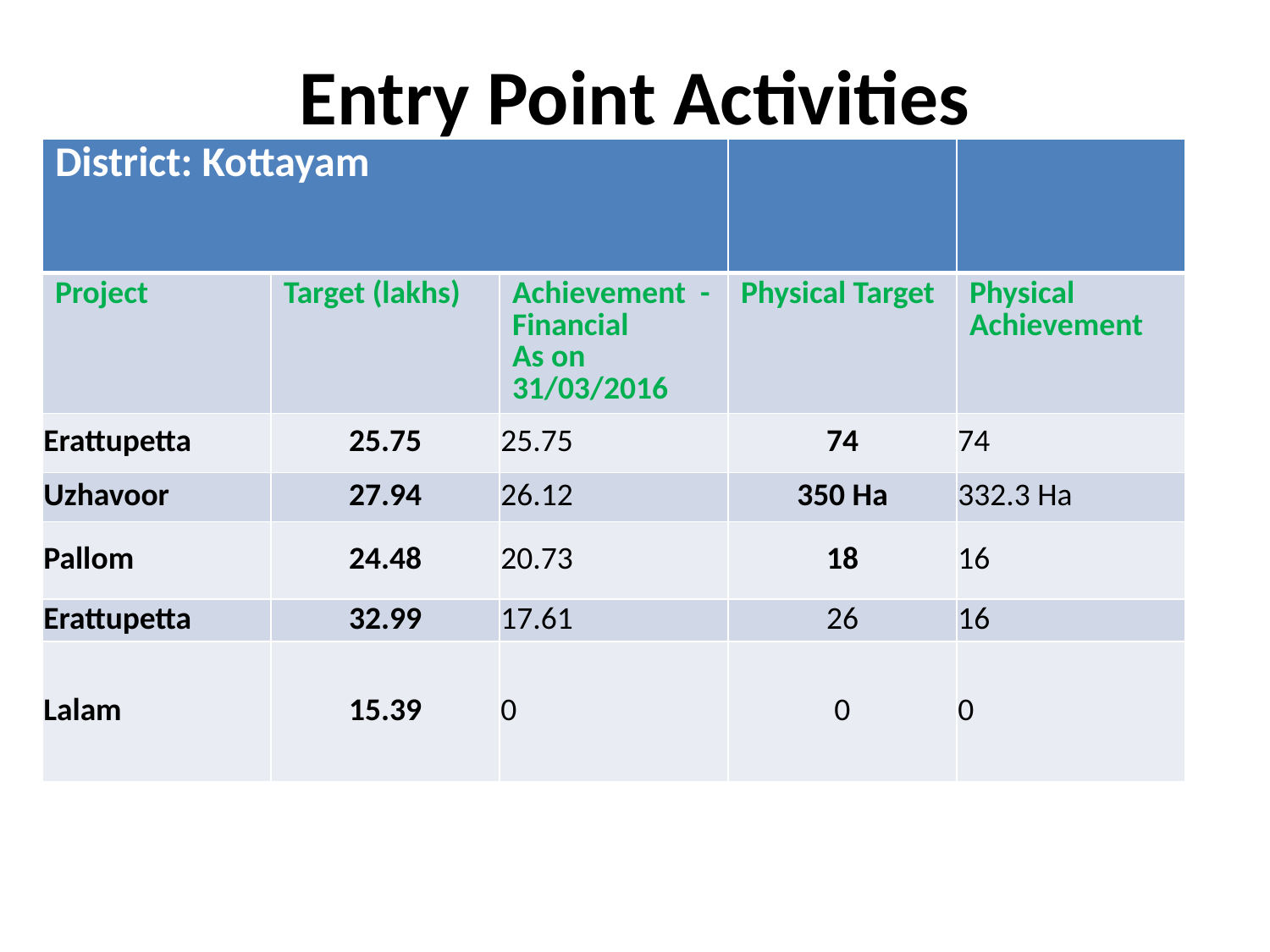

# Entry Point Activities
| District: Kottayam |  |  |  |  |
| --- | --- | --- | --- | --- |
| Project | Target (lakhs) | Achievement - Financial As on 31/03/2016 | Physical Target | Physical Achievement |
| Erattupetta | 25.75 | 25.75 | 74 | 74 |
| Uzhavoor | 27.94 | 26.12 | 350 Ha | 332.3 Ha |
| Pallom | 24.48 | 20.73 | 18 | 16 |
| Erattupetta | 32.99 | 17.61 | 26 | 16 |
| Lalam | 15.39 | 0 | 0 | 0 |